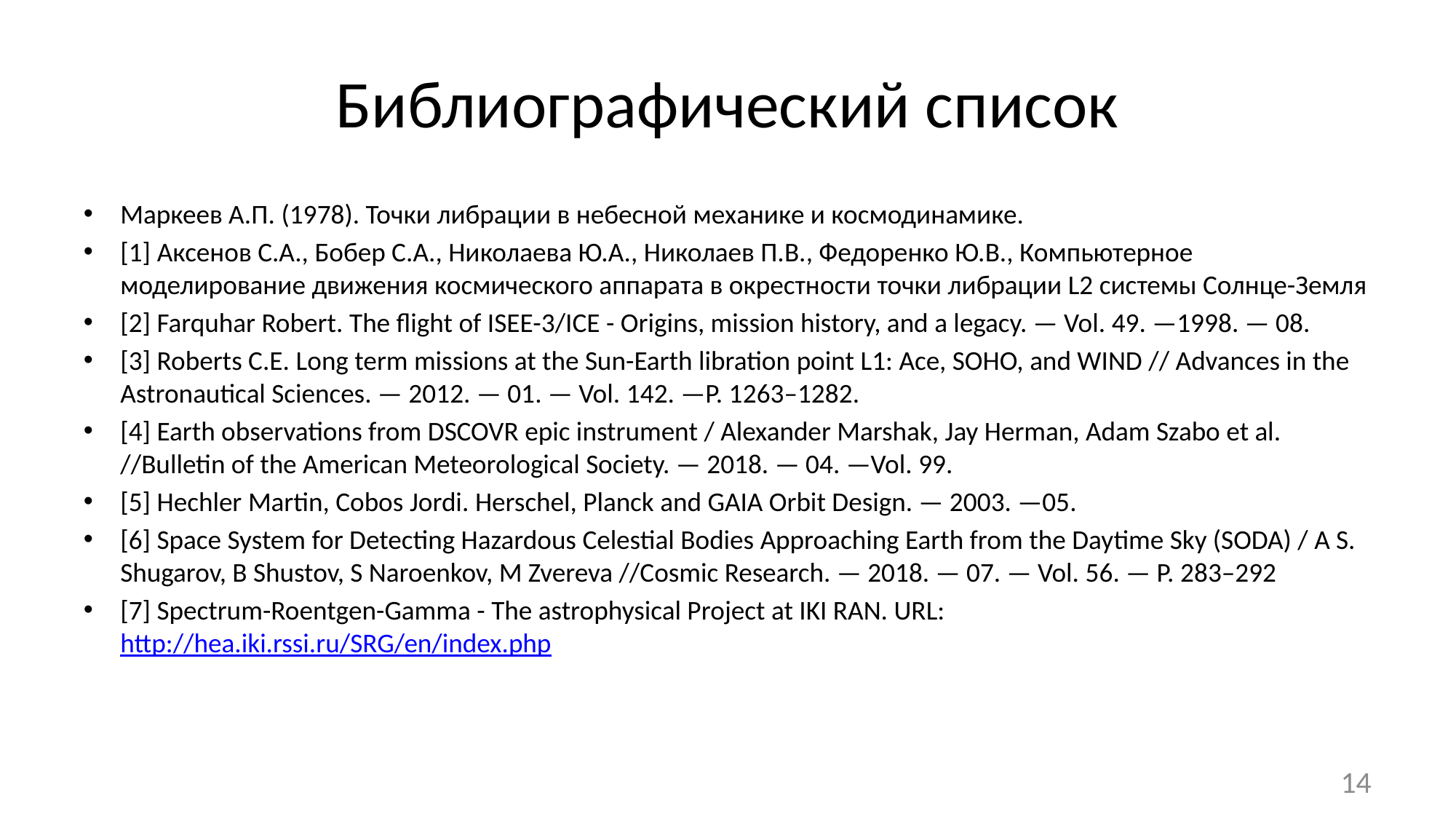

# Библиографический список
Маркеев А.П. (1978). Точки либрации в небесной механике и космодинамике.
[1] Аксенов С.А., Бобер С.А., Николаева Ю.А., Николаев П.В., Федоренко Ю.В., Компьютерное моделирование движения космического аппарата в окрестности точки либрации L2 системы Солнце-Земля
[2] Farquhar Robert. The flight of ISEE-3/ICE - Origins, mission history, and a legacy. — Vol. 49. —1998. — 08.
[3] Roberts C.E. Long term missions at the Sun-Earth libration point L1: Ace, SOHO, and WIND // Advances in the Astronautical Sciences. — 2012. — 01. — Vol. 142. —P. 1263–1282.
[4] Earth observations from DSCOVR epic instrument / Alexander Marshak, Jay Herman, Adam Szabo et al. //Bulletin of the American Meteorological Society. — 2018. — 04. —Vol. 99.
[5] Hechler Martin, Cobos Jordi. Herschel, Planck and GAIA Orbit Design. — 2003. —05.
[6] Space System for Detecting Hazardous Celestial Bodies Approaching Earth from the Daytime Sky (SODA) / A S. Shugarov, B Shustov, S Naroenkov, M Zvereva //Cosmic Research. — 2018. — 07. — Vol. 56. — P. 283–292
[7] Spectrum-Roentgen-Gamma - The astrophysical Project at IKI RAN. URL: http://hea.iki.rssi.ru/SRG/en/index.php

14